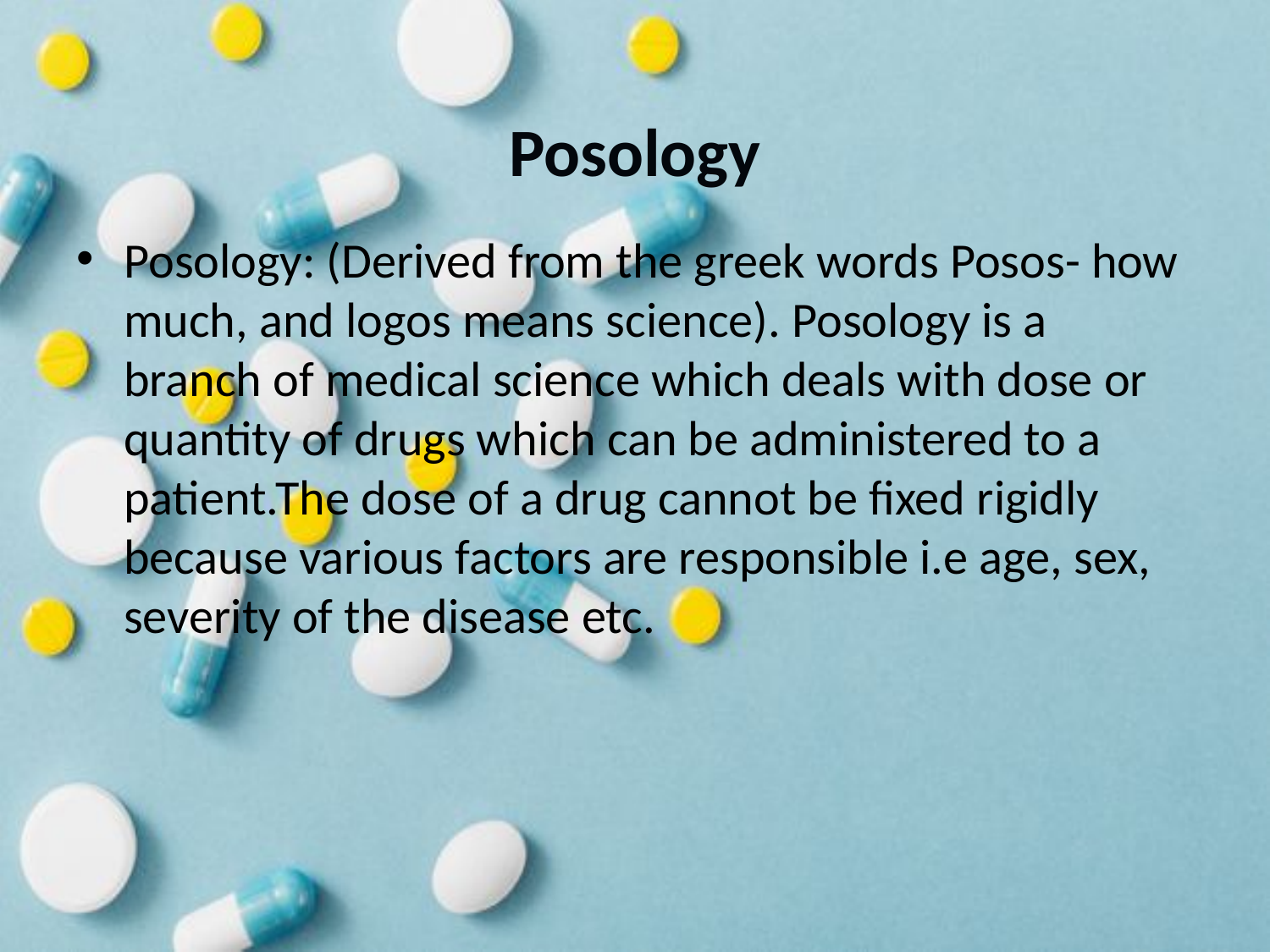

# Posology
Posology: (Derived from the greek words Posos- how much, and logos means science). Posology is a branch of medical science which deals with dose or quantity of drugs which can be administered to a patient.The dose of a drug cannot be fixed rigidly because various factors are responsible i.e age, sex, severity of the disease etc.